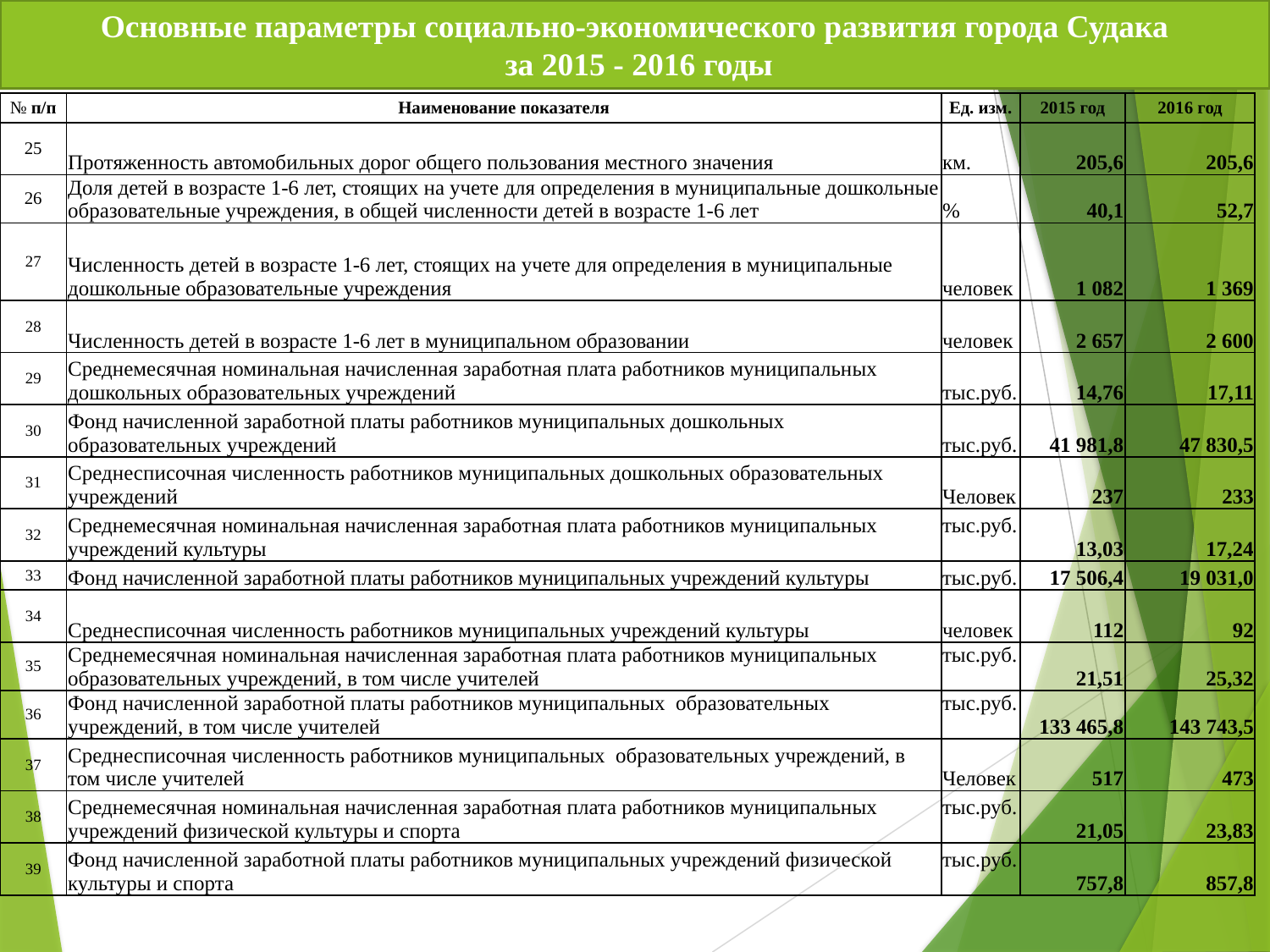

Основные параметры социально-экономического развития города Судака
 за 2015 - 2016 годы
| № п/п | Наименование показателя | Ед. изм. | 2015 год | 2016 год |
| --- | --- | --- | --- | --- |
| 25 | Протяженность автомобильных дорог общего пользования местного значения | км. | 205,6 | 205,6 |
| 26 | Доля детей в возрасте 1-6 лет, стоящих на учете для определения в муниципальные дошкольные образовательные учреждения, в общей численности детей в возрасте 1-6 лет | % | 40,1 | 52,7 |
| 27 | Численность детей в возрасте 1-6 лет, стоящих на учете для определения в муниципальные дошкольные образовательные учреждения | человек | 1 082 | 1 369 |
| 28 | Численность детей в возрасте 1-6 лет в муниципальном образовании | человек | 2 657 | 2 600 |
| 29 | Среднемесячная номинальная начисленная заработная плата работников муниципальных дошкольных образовательных учреждений | тыс.руб. | 14,76 | 17,11 |
| 30 | Фонд начисленной заработной платы работников муниципальных дошкольных образовательных учреждений | тыс.руб. | 41 981,8 | 47 830,5 |
| 31 | Среднесписочная численность работников муниципальных дошкольных образовательных учреждений | Человек | 237 | 233 |
| 32 | Среднемесячная номинальная начисленная заработная плата работников муниципальных учреждений культуры | тыс.руб. | 13,03 | 17,24 |
| 33 | Фонд начисленной заработной платы работников муниципальных учреждений культуры | тыс.руб. | 17 506,4 | 19 031,0 |
| 34 | Среднесписочная численность работников муниципальных учреждений культуры | человек | 112 | 92 |
| 35 | Среднемесячная номинальная начисленная заработная плата работников муниципальных образовательных учреждений, в том числе учителей | тыс.руб. | 21,51 | 25,32 |
| 36 | Фонд начисленной заработной платы работников муниципальных образовательных учреждений, в том числе учителей | тыс.руб. | 133 465,8 | 143 743,5 |
| 37 | Среднесписочная численность работников муниципальных образовательных учреждений, в том числе учителей | Человек | 517 | 473 |
| 38 | Среднемесячная номинальная начисленная заработная плата работников муниципальных учреждений физической культуры и спорта | тыс.руб. | 21,05 | 23,83 |
| 39 | Фонд начисленной заработной платы работников муниципальных учреждений физической культуры и спорта | тыс.руб. | 757,8 | 857,8 |
8